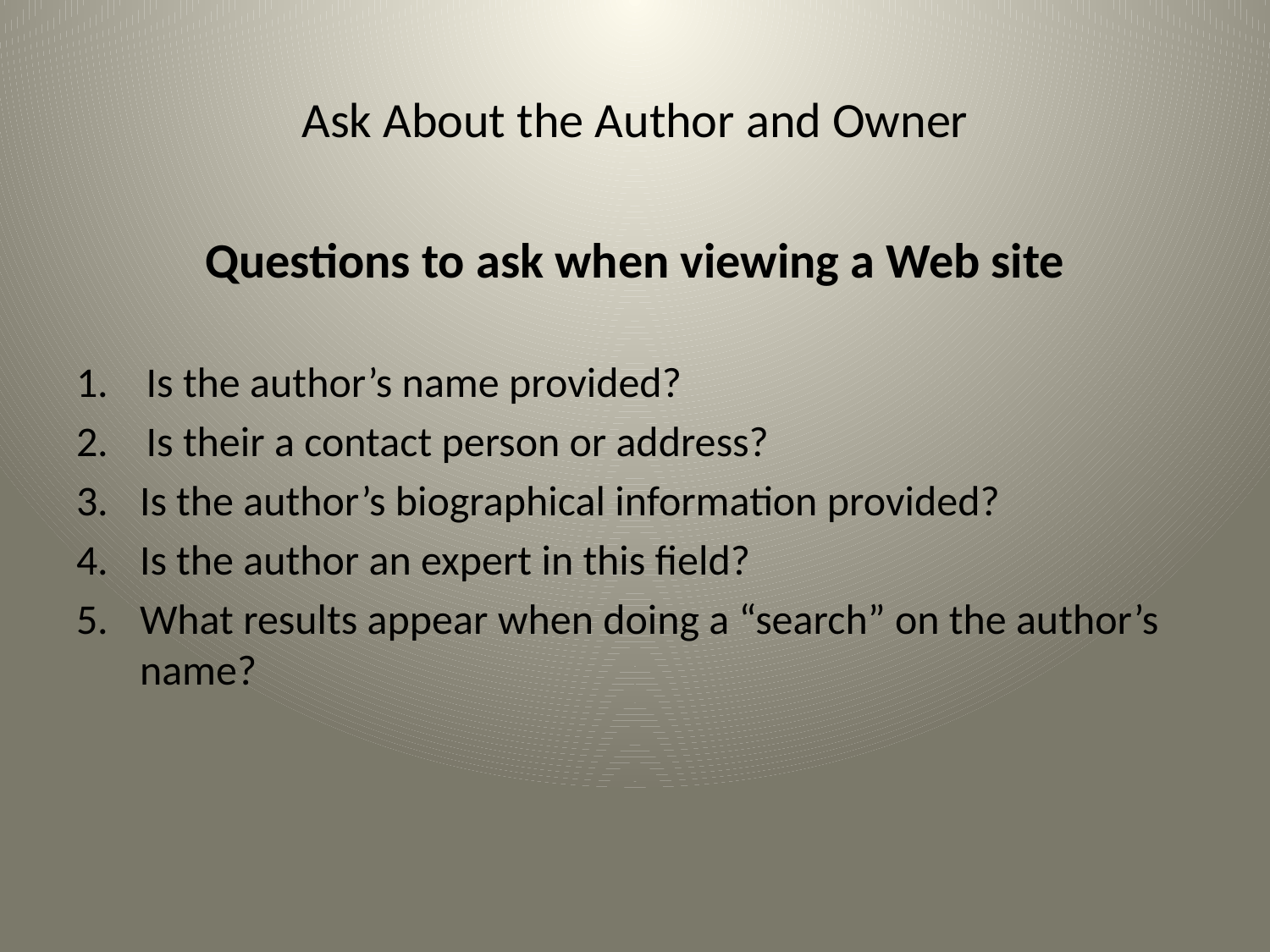

# Ask About the Author and Owner
Questions to ask when viewing a Web site

1.    Is the author’s name provided?
2.    Is their a contact person or address?
Is the author’s biographical information provided?
Is the author an expert in this field?
What results appear when doing a “search” on the author’s name?